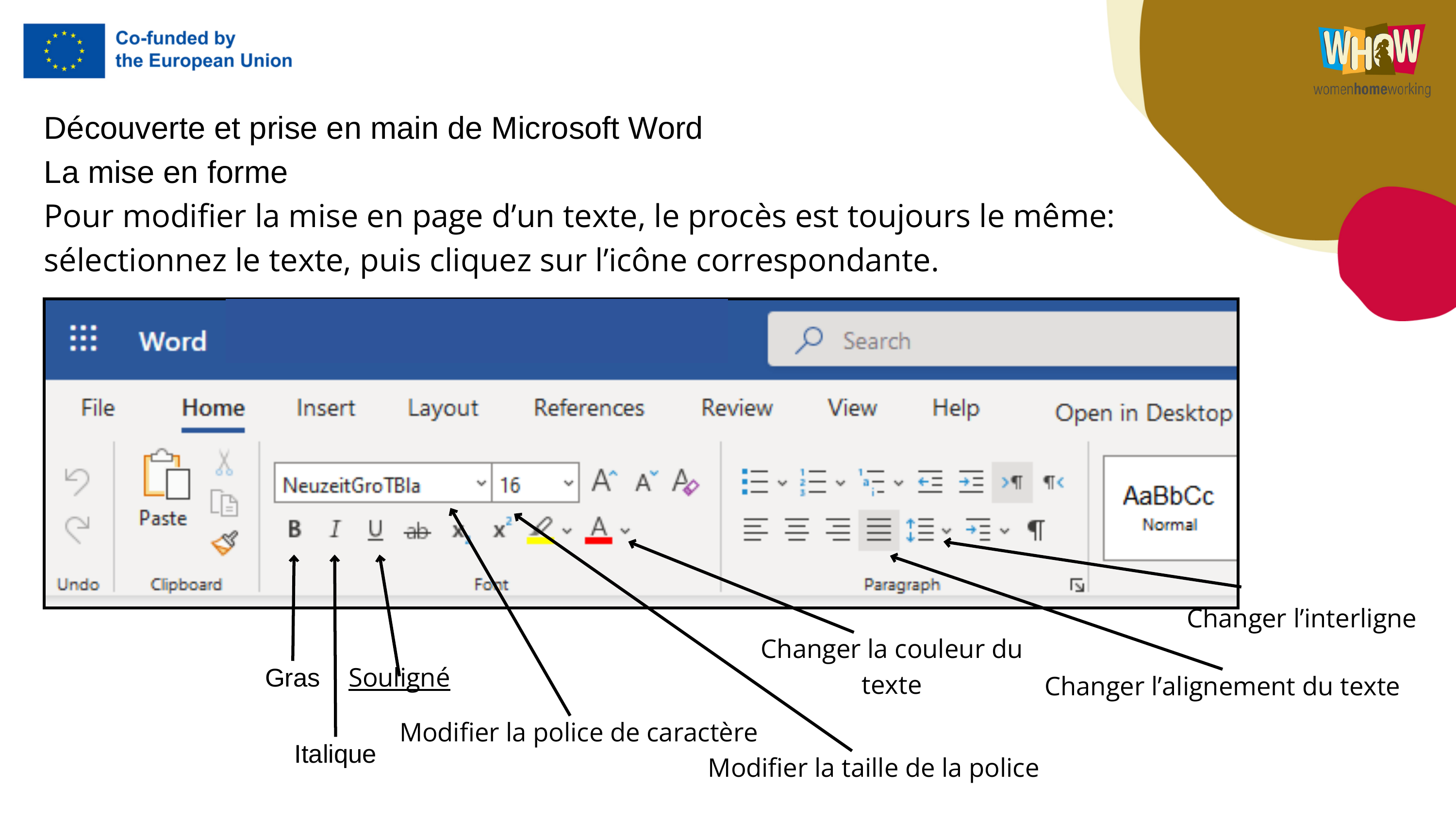

Découverte et prise en main de Microsoft Word
La mise en forme
Pour modifier la mise en page d’un texte, le procès est toujours le même: sélectionnez le texte, puis cliquez sur l’icône correspondante.

Changer l’interligne
Changer la couleur du texte
Gras
Souligné
Changer l’alignement du texte
Modifier la police de caractère
Italique
Modifier la taille de la police